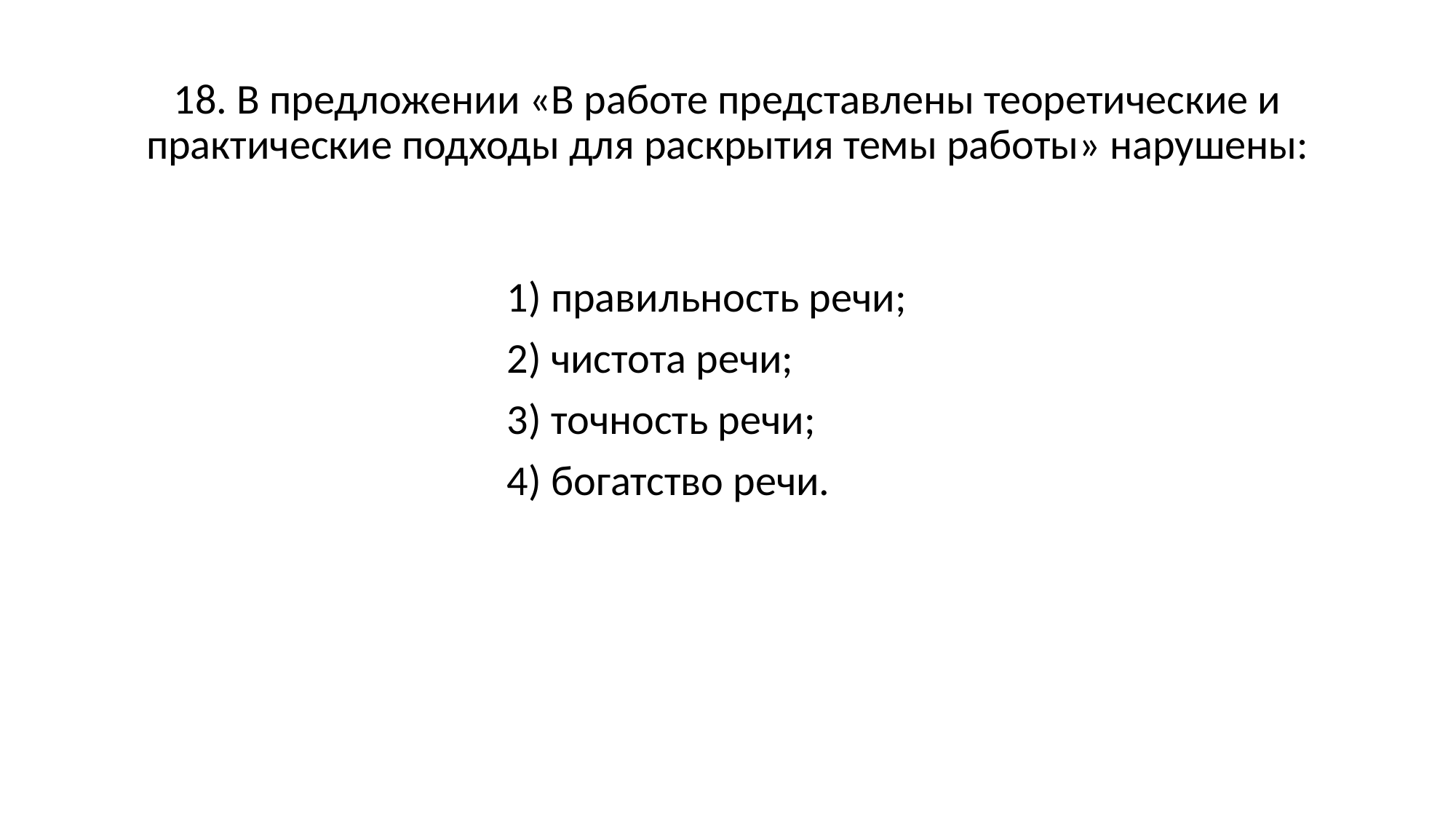

# 18. В предложении «В работе представлены теоретические и практические подходы для раскрытия темы работы» нарушены:
1) правильность речи;
2) чистота речи;
3) точность речи;
4) богатство речи.